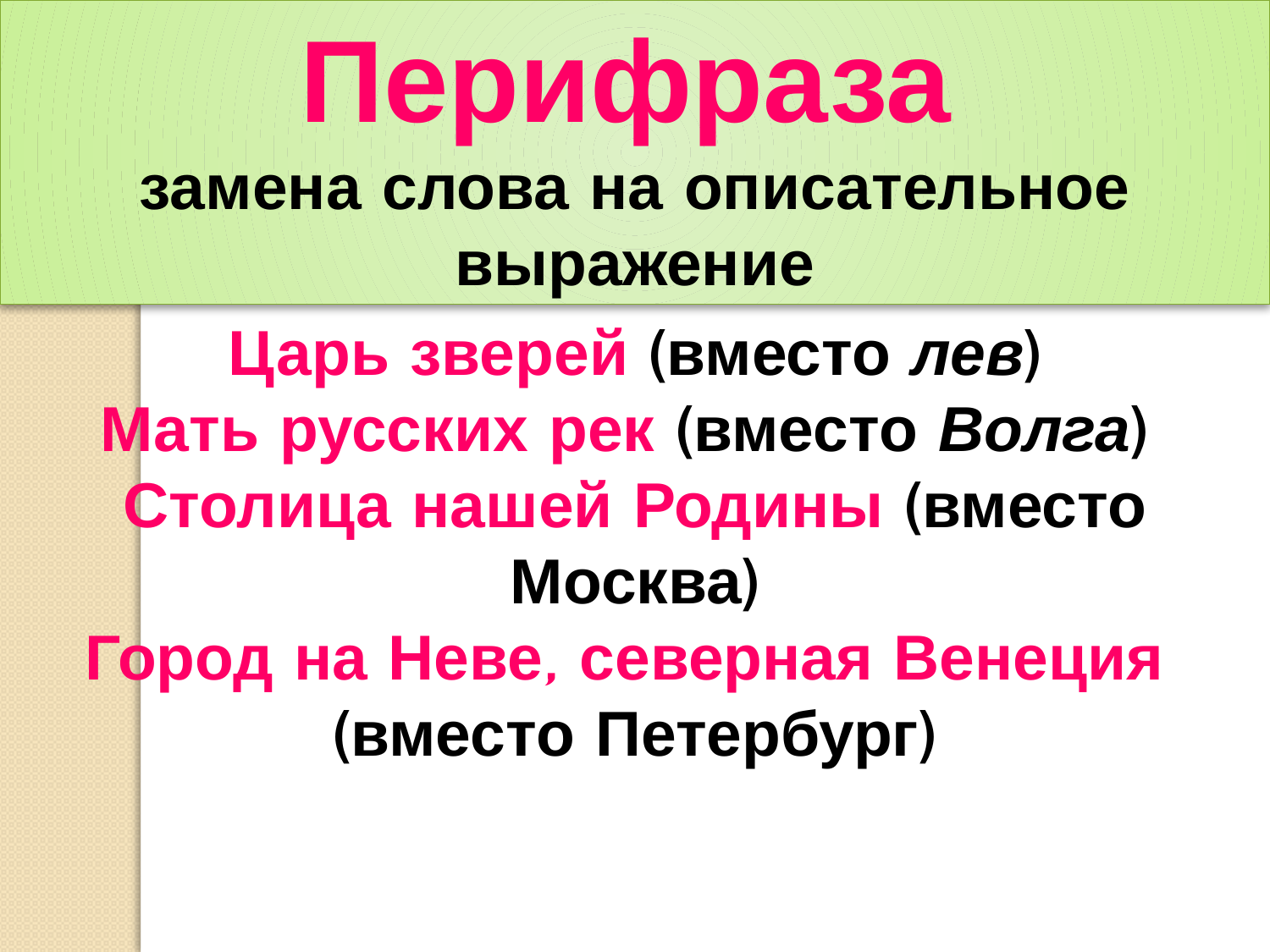

Перифраза
замена слова на описательное выражение
Царь зверей (вместо лев)
Мать русских рек (вместо Волга)
Столица нашей Родины (вместо Москва)
Город на Неве, северная Венеция
(вместо Петербург)